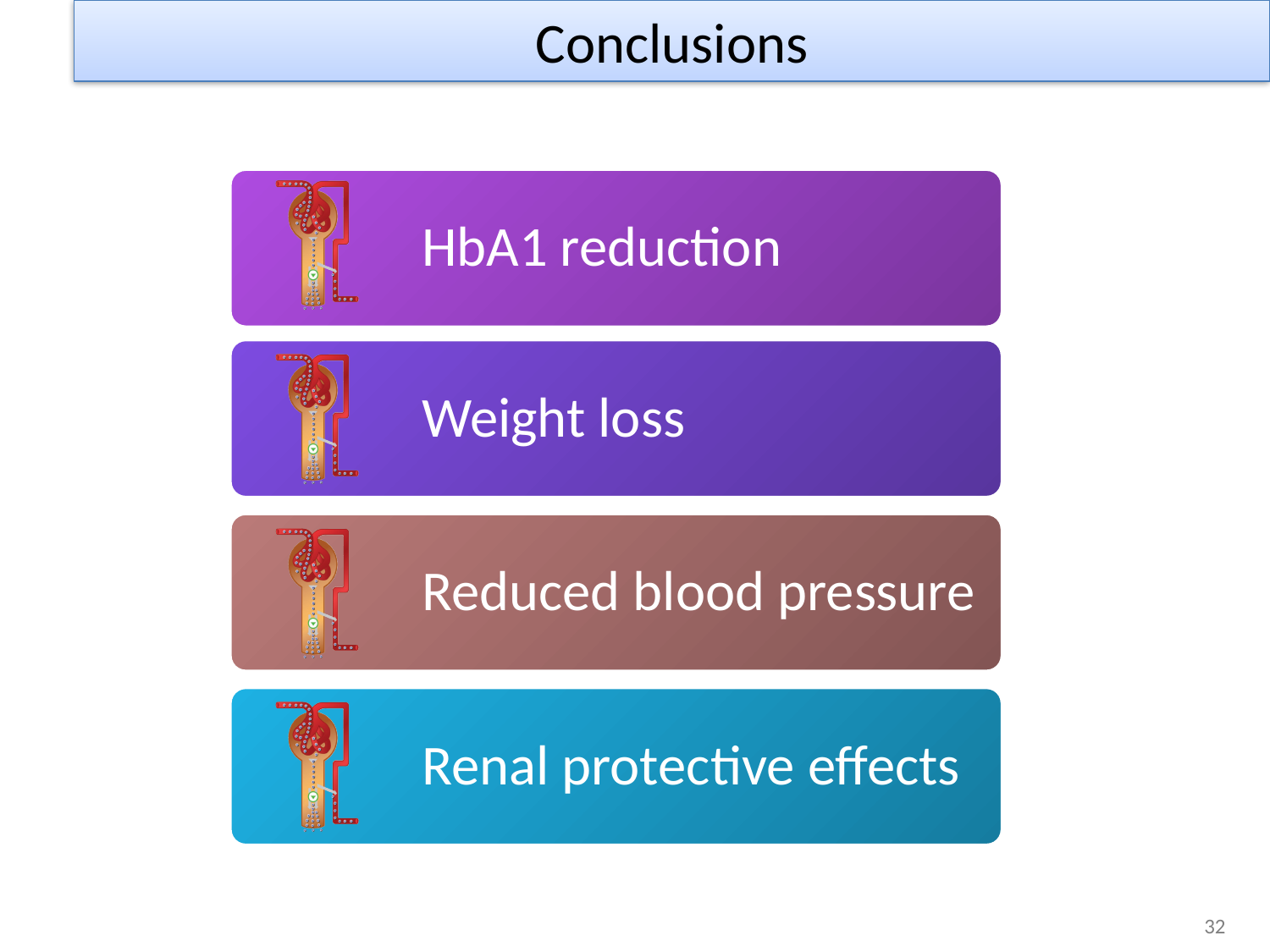

# Conclusions
HbA1 reduction
Weight loss
Reduced blood pressure
Renal protective effects
32